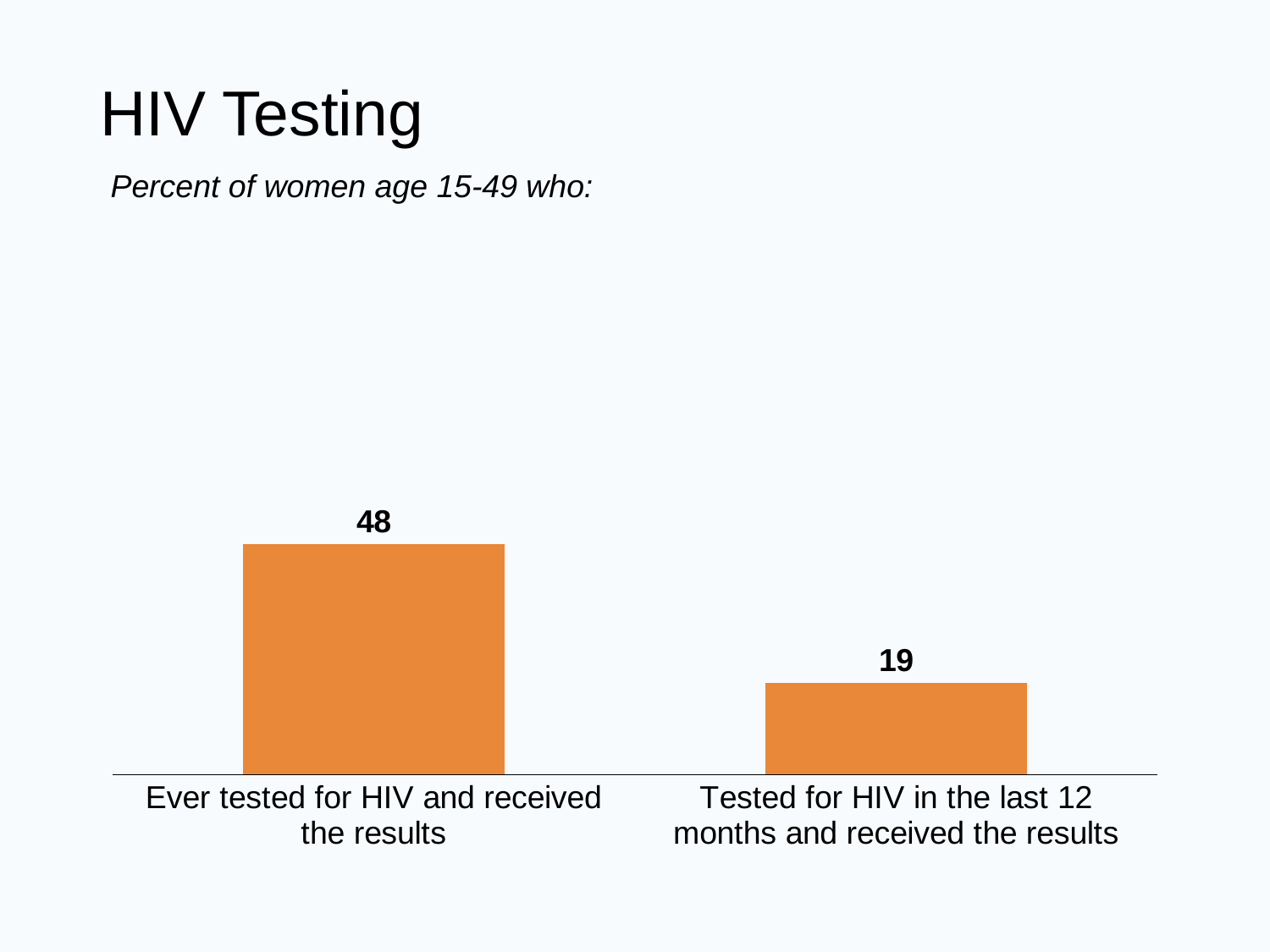

# HIV Testing
Percent of women age 15-49 who:

### Chart

| Category | Women |
|---|---|
| Ever tested for HIV and received the results | 48.0 |
| Tested for HIV in the last 12 months and received the results | 19.0 |